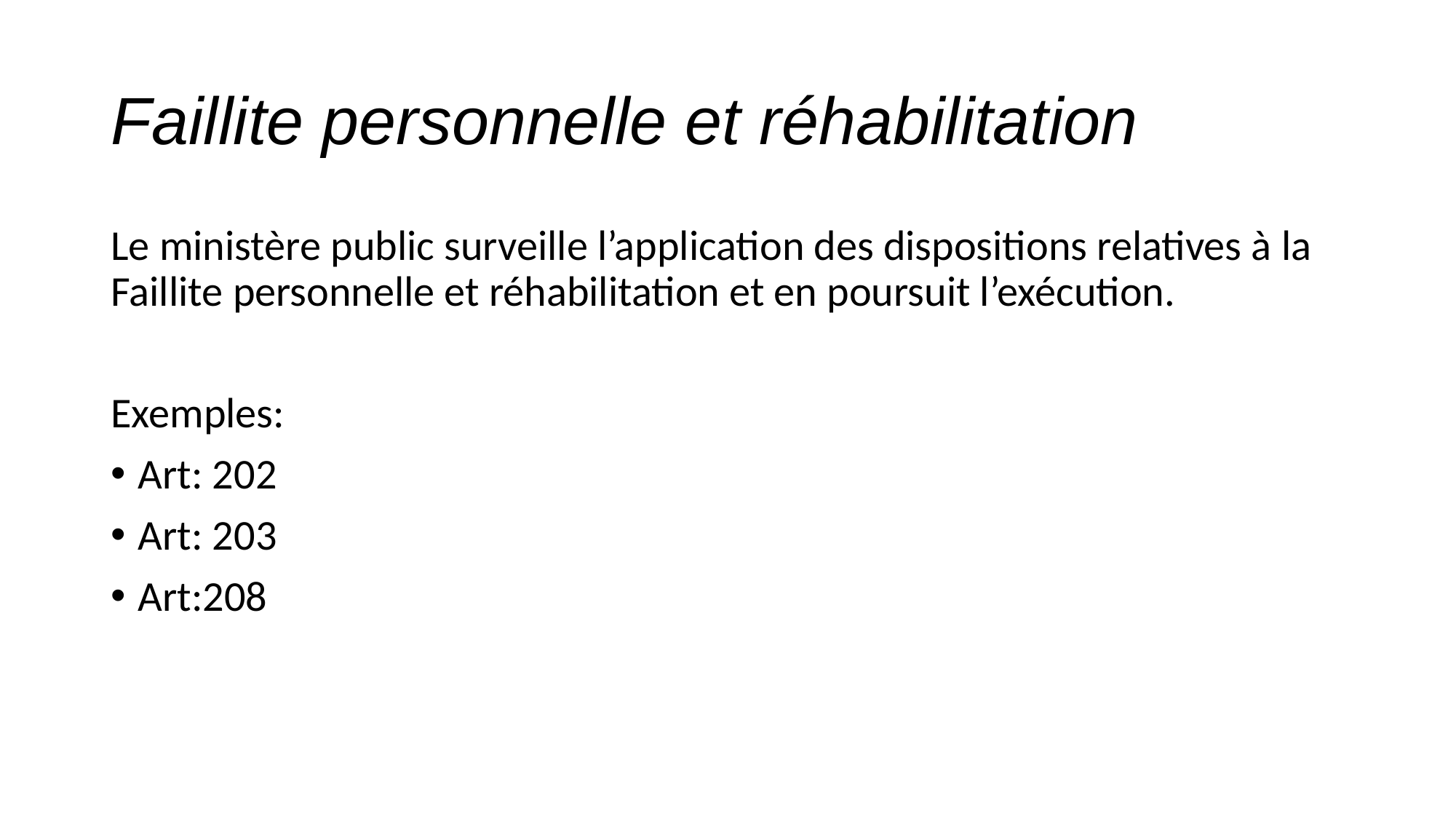

# Faillite personnelle et réhabilitation
Le ministère public surveille l’application des dispositions relatives à la Faillite personnelle et réhabilitation et en poursuit l’exécution.

Exemples:
Art: 202
Art: 203
Art:208